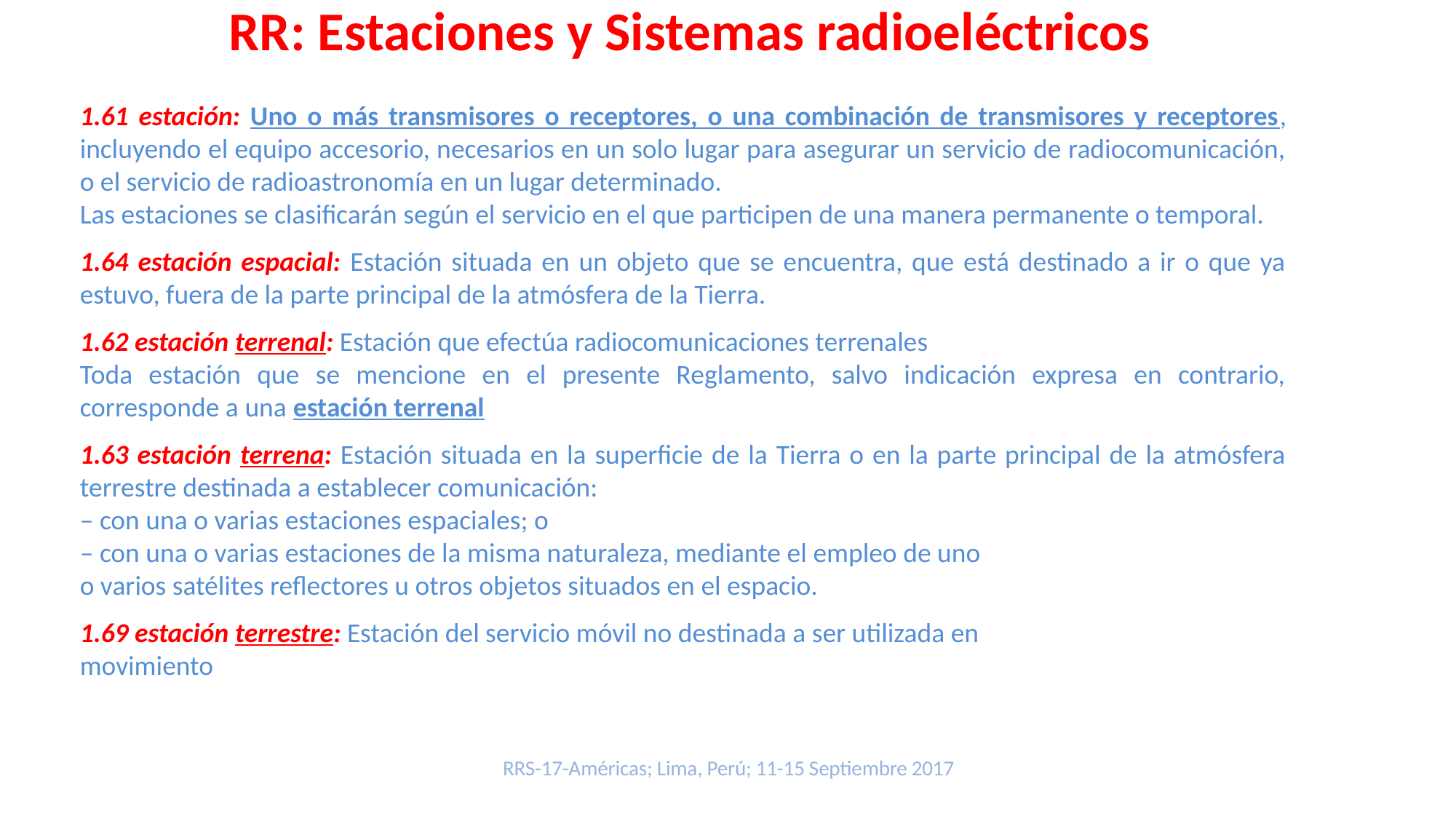

RR: Estaciones y Sistemas radioeléctricos

1.61 estación: Uno o más transmisores o receptores, o una combinación de transmisores y receptores, incluyendo el equipo accesorio, necesarios en un solo lugar para asegurar un servicio de radiocomunicación, o el servicio de radioastronomía en un lugar determinado.
Las estaciones se clasificarán según el servicio en el que participen de una manera permanente o temporal.

1.64 estación espacial: Estación situada en un objeto que se encuentra, que está destinado a ir o que ya estuvo, fuera de la parte principal de la atmósfera de la Tierra.

1.62 estación terrenal: Estación que efectúa radiocomunicaciones terrenales
Toda estación que se mencione en el presente Reglamento, salvo indicación expresa en contrario, corresponde a una estación terrenal

1.63 estación terrena: Estación situada en la superficie de la Tierra o en la parte principal de la atmósfera terrestre destinada a establecer comunicación:
– con una o varias estaciones espaciales; o
– con una o varias estaciones de la misma naturaleza, mediante el empleo de uno
o varios satélites reflectores u otros objetos situados en el espacio.

1.69 estación terrestre: Estación del servicio móvil no destinada a ser utilizada en
movimiento
RRS-17-Américas; Lima, Perú; 11-15 Septiembre 2017